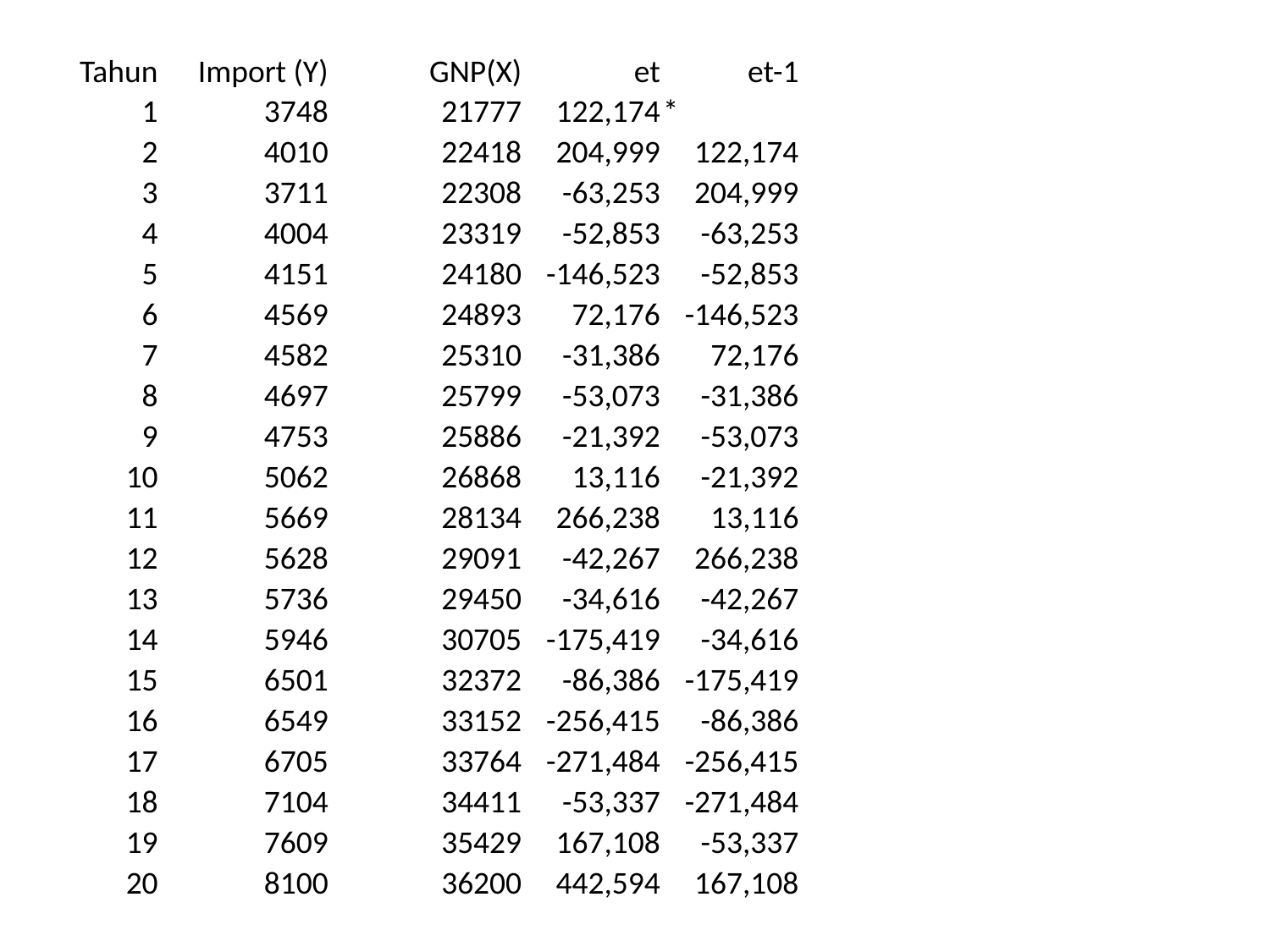

| Tahun | Import (Y) | GNP(X) | et | et-1 |  |  |
| --- | --- | --- | --- | --- | --- | --- |
| 1 | 3748 | 21777 | 122,174 | \* |  |  |
| 2 | 4010 | 22418 | 204,999 | 122,174 |  |  |
| 3 | 3711 | 22308 | -63,253 | 204,999 |  |  |
| 4 | 4004 | 23319 | -52,853 | -63,253 |  |  |
| 5 | 4151 | 24180 | -146,523 | -52,853 |  |  |
| 6 | 4569 | 24893 | 72,176 | -146,523 |  |  |
| 7 | 4582 | 25310 | -31,386 | 72,176 |  |  |
| 8 | 4697 | 25799 | -53,073 | -31,386 |  |  |
| 9 | 4753 | 25886 | -21,392 | -53,073 |  |  |
| 10 | 5062 | 26868 | 13,116 | -21,392 |  |  |
| 11 | 5669 | 28134 | 266,238 | 13,116 |  |  |
| 12 | 5628 | 29091 | -42,267 | 266,238 |  |  |
| 13 | 5736 | 29450 | -34,616 | -42,267 |  |  |
| 14 | 5946 | 30705 | -175,419 | -34,616 |  |  |
| 15 | 6501 | 32372 | -86,386 | -175,419 |  |  |
| 16 | 6549 | 33152 | -256,415 | -86,386 |  |  |
| 17 | 6705 | 33764 | -271,484 | -256,415 |  |  |
| 18 | 7104 | 34411 | -53,337 | -271,484 |  |  |
| 19 | 7609 | 35429 | 167,108 | -53,337 |  |  |
| 20 | 8100 | 36200 | 442,594 | 167,108 |  |  |